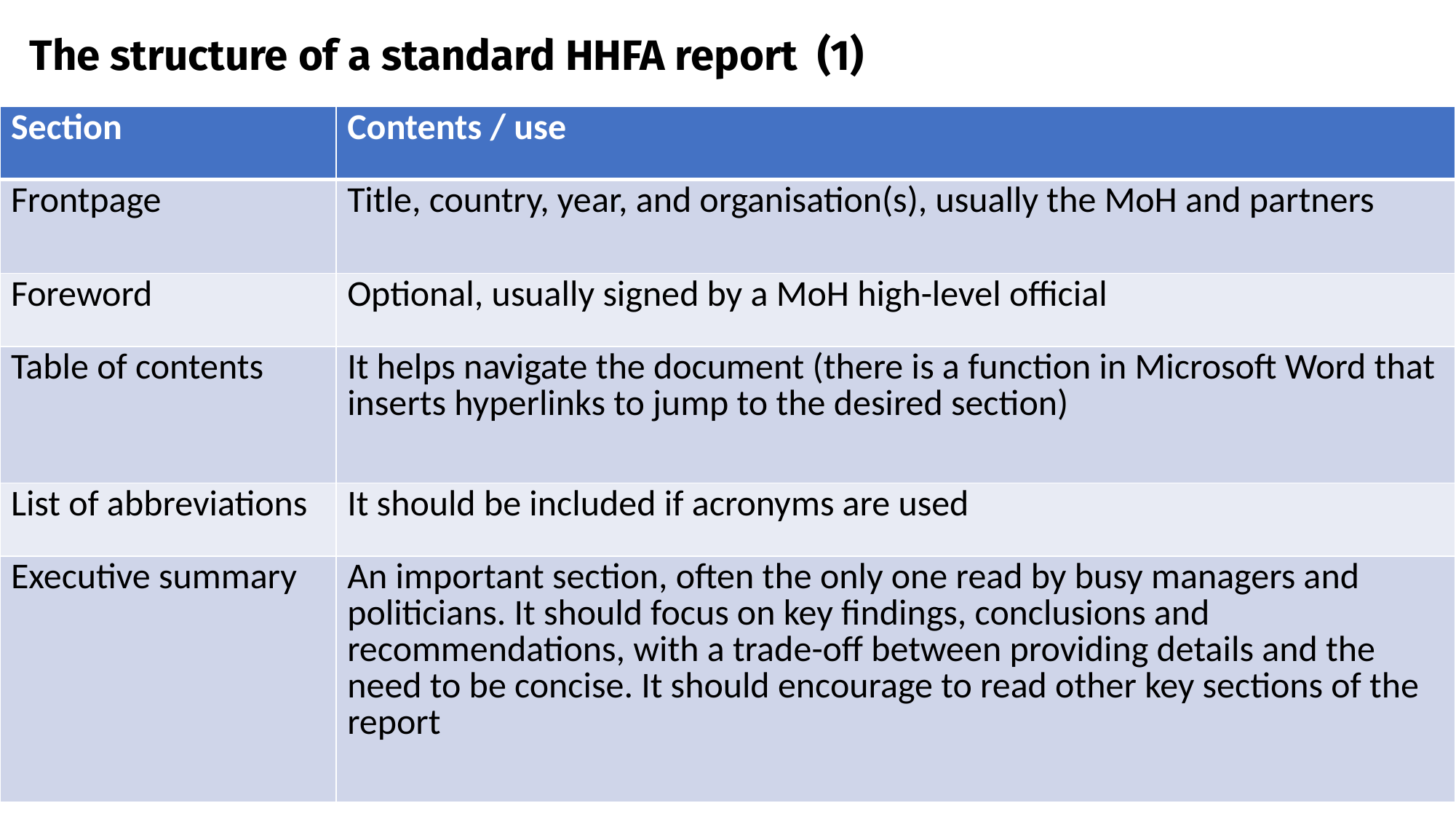

# The structure of a standard HHFA report  (1)
| Section | Contents / use |
| --- | --- |
| Frontpage | Title, country, year, and organisation(s), usually the MoH and partners |
| Foreword | Optional, usually signed by a MoH high-level official |
| Table of contents | It helps navigate the document (there is a function in Microsoft Word that inserts hyperlinks to jump to the desired section) |
| List of abbreviations | It should be included if acronyms are used |
| Executive summary | An important section, often the only one read by busy managers and politicians. It should focus on key findings, conclusions and recommendations, with a trade-off between providing details and the need to be concise. It should encourage to read other key sections of the report |
31